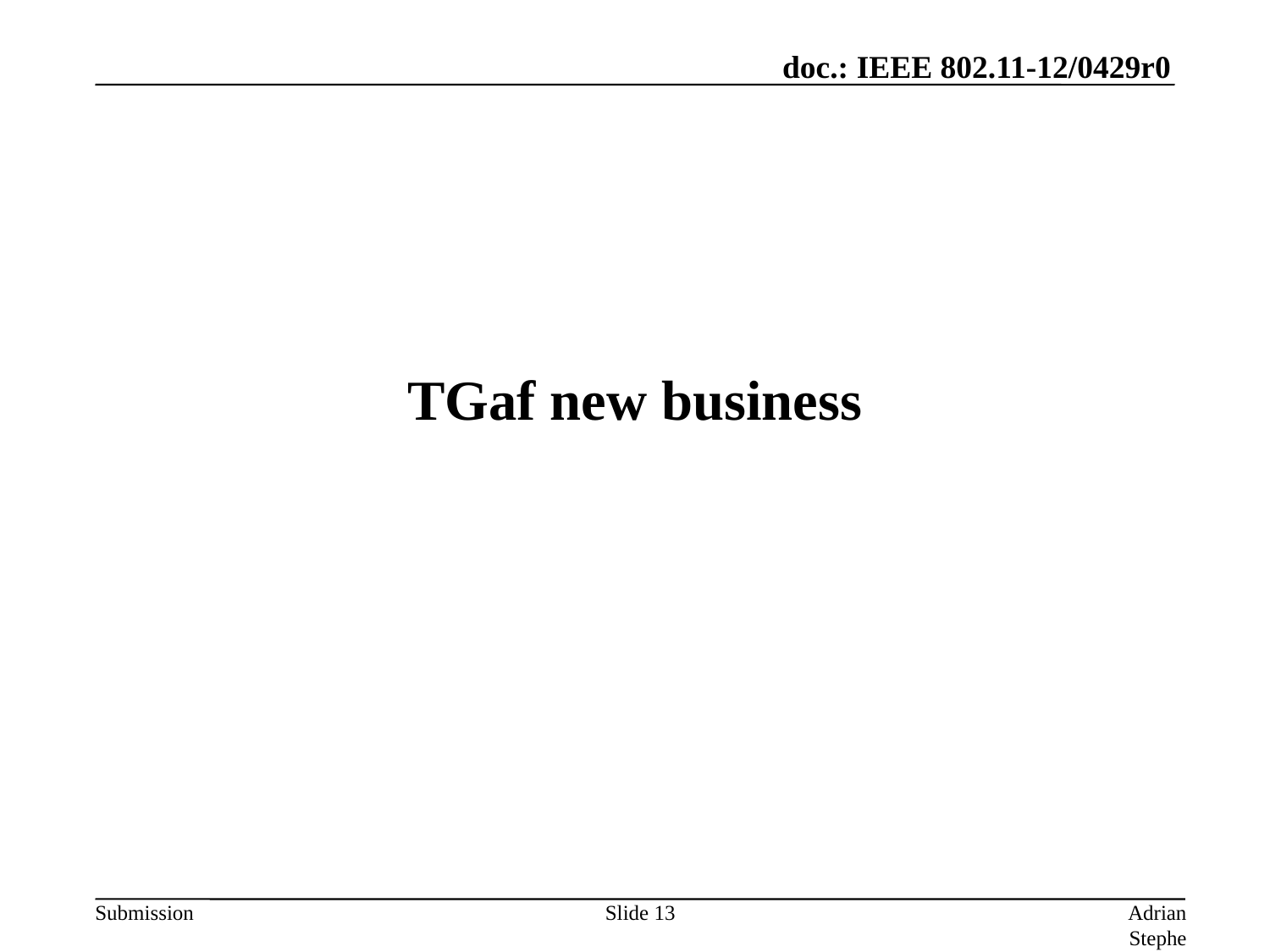

# TGaf new business
Slide 13
Adrian Stephens, Intel Corporation